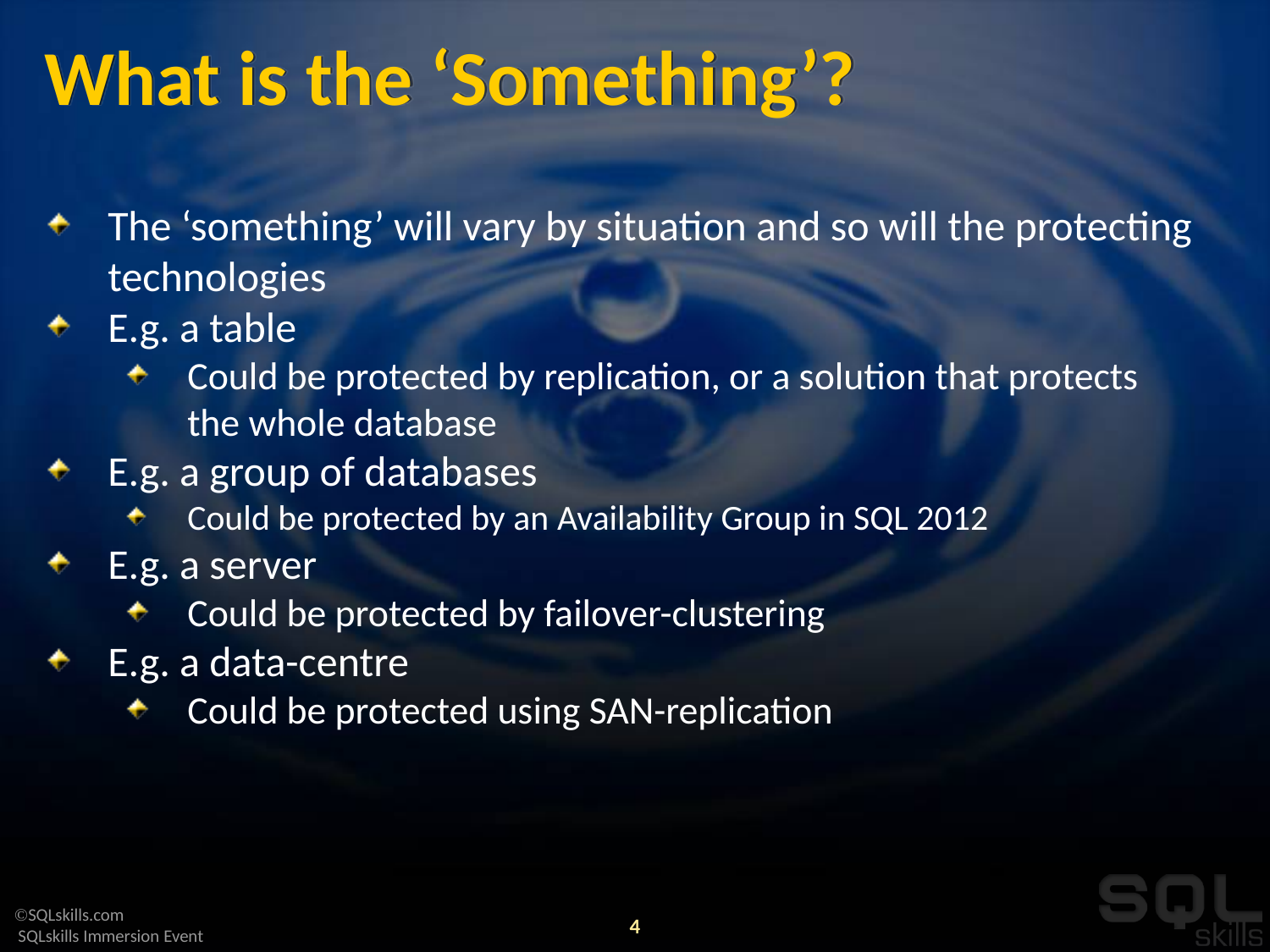

# What is the ‘Something’?
The ‘something’ will vary by situation and so will the protecting technologies
E.g. a table
Could be protected by replication, or a solution that protects the whole database
E.g. a group of databases
Could be protected by an Availability Group in SQL 2012
E.g. a server
Could be protected by failover-clustering
E.g. a data-centre
Could be protected using SAN-replication
4